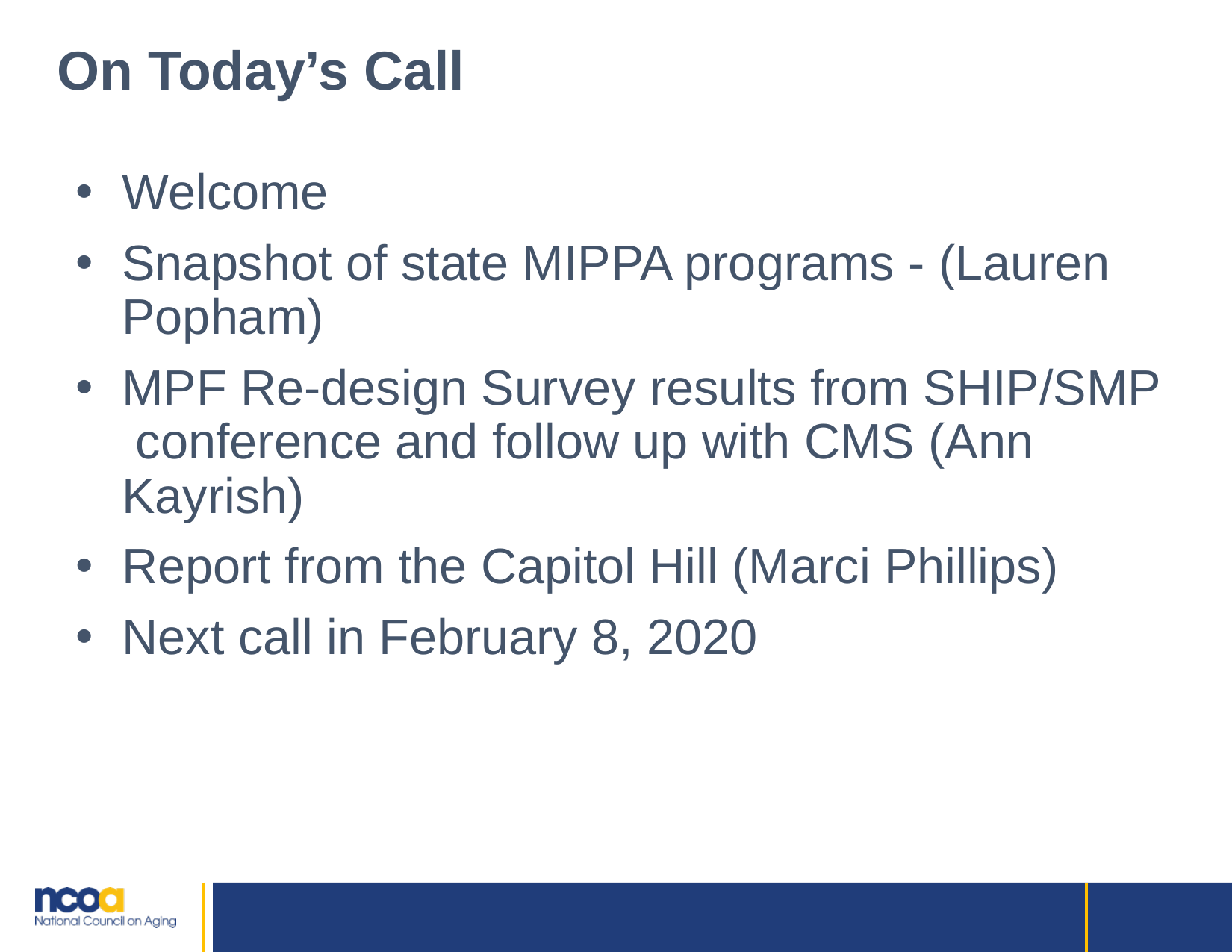

# On Today’s Call
Welcome
Snapshot of state MIPPA programs - (Lauren Popham)
MPF Re-design Survey results from SHIP/SMP  conference and follow up with CMS (Ann Kayrish)
Report from the Capitol Hill (Marci Phillips)
Next call in February 8, 2020